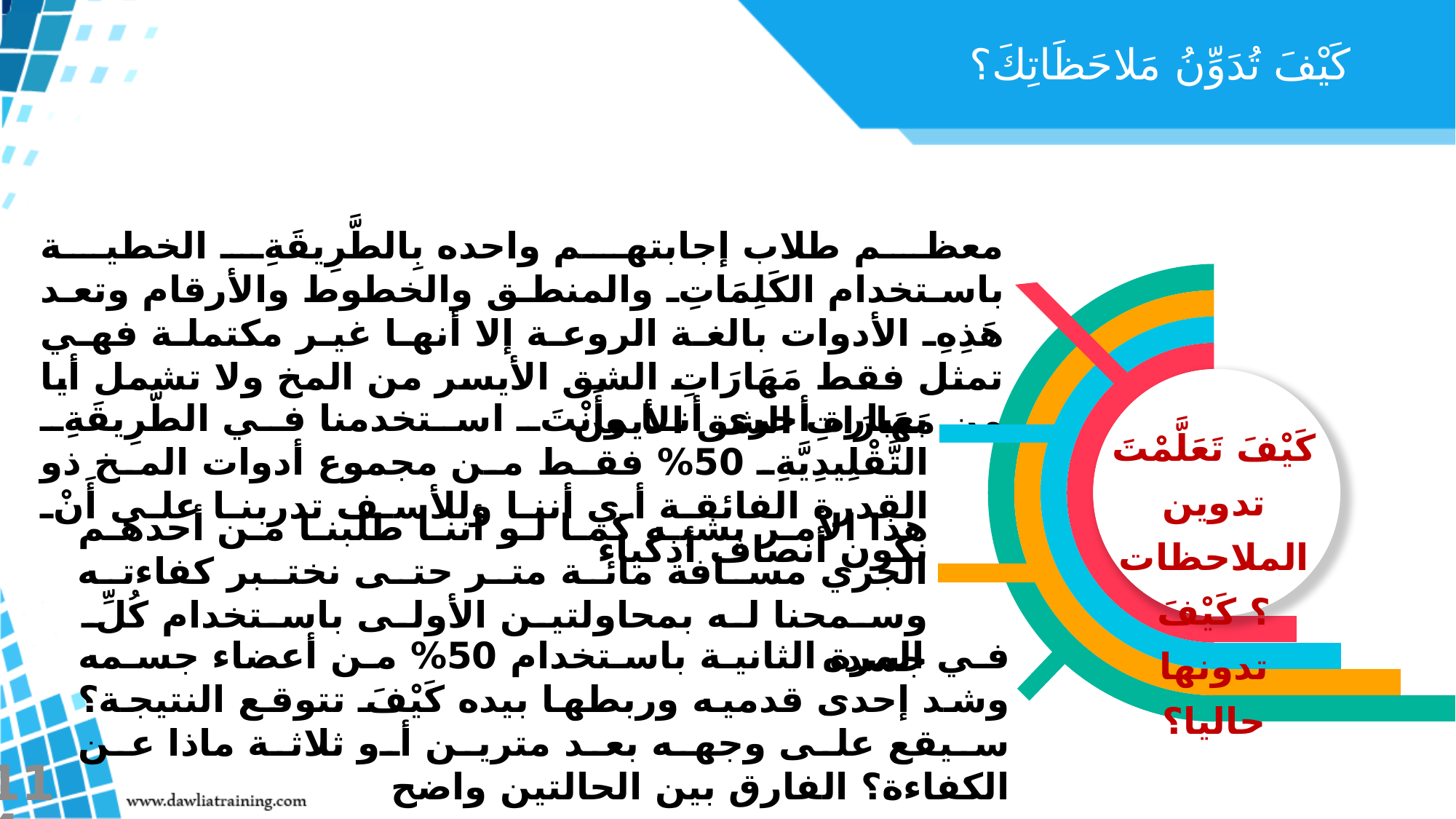

كَيْفَ تُدَوِّنُ مَلاحَظَاتِكَ؟
معظم طلاب إجابتهم واحده بِالطَّرِيقَةِ الخطية باستخدام الكَلِمَاتِ والمنطق والخطوط والأرقام وتعد هَذِهِ الأدوات بالغة الروعة إلا أنها غير مكتملة فهي تمثل فقط مَهَارَاتِ الشق الأيسر من المخ ولا تشمل أيا من مَهَارَاتِ الشق الأيمن

كَيْفَ تَعَلَّمْتَ تدوين الملاحظات؟ كَيْفَ تدونها حاليا؟
بعبارة أخرى أنا وأَنْتَ استخدمنا في الطَّرِيقَةِ التَّقْلِيدِيَّةِ 50% فقط من مجموع أدوات المخ ذو القدرة الفائقة أي أننا وللأسف تدربنا على أَنْ نكون أنصاف أذكياء

هذا الأمر يشبه كما لو أننا طلبنا من أحدهم الجري مسافة مائة متر حتى نختبر كفاءته وسمحنا له بمحاولتين الأولى باستخدام كُلِّ جسده

في المرة الثانية باستخدام 50% من أعضاء جسمه وشد إحدى قدميه وربطها بيده كَيْفَ تتوقع النتيجة؟ سيقع على وجهه بعد مترين أو ثلاثة ماذا عن الكفاءة؟ الفارق بين الحالتين واضح

114